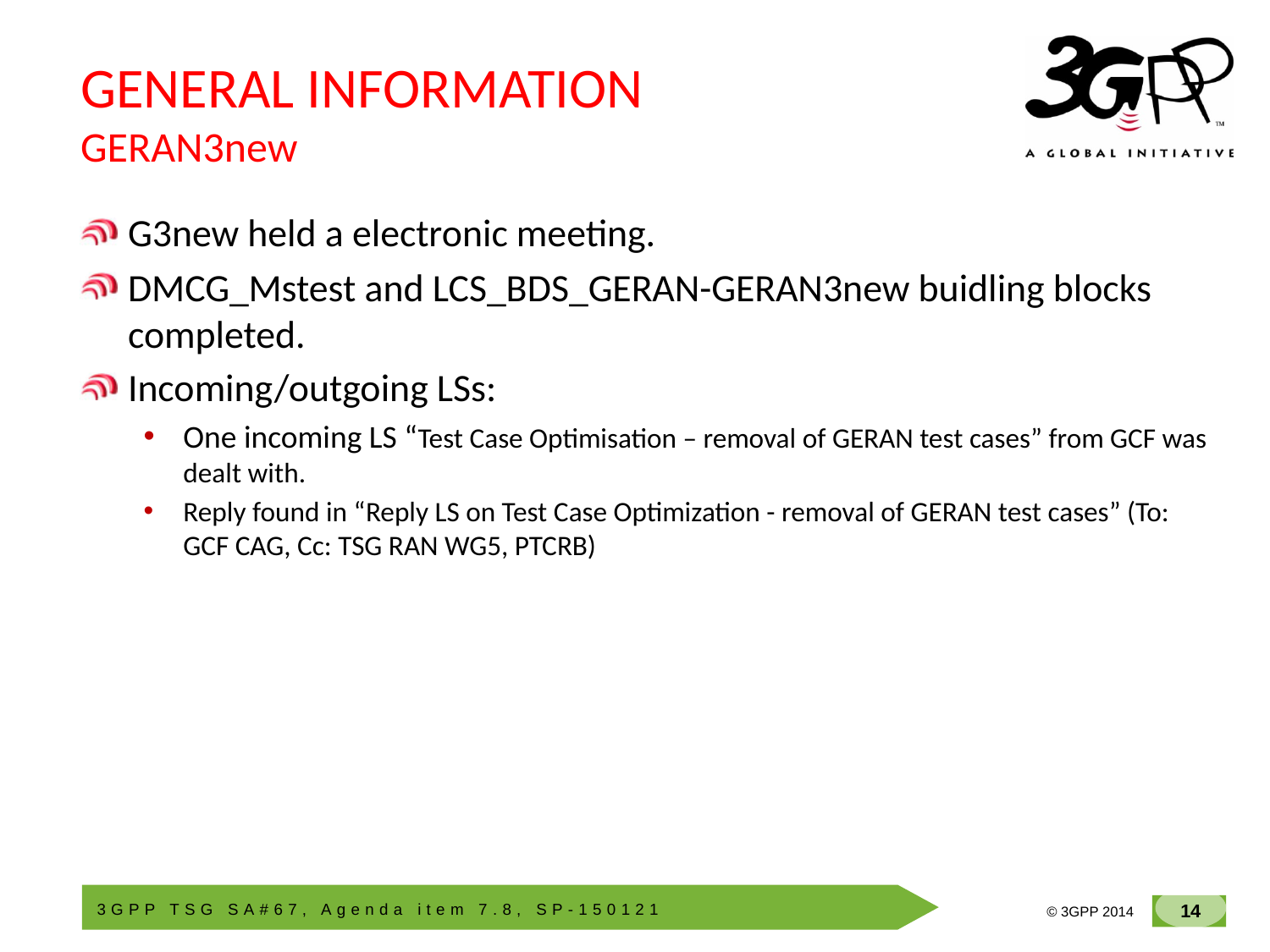

# GENERAL INFORMATION GERAN3new
G3new held a electronic meeting.
DMCG_Mstest and LCS_BDS_GERAN-GERAN3new buidling blocks completed.
Incoming/outgoing LSs:
One incoming LS “Test Case Optimisation – removal of GERAN test cases” from GCF was dealt with.
Reply found in “Reply LS on Test Case Optimization - removal of GERAN test cases” (To: GCF CAG, Cc: TSG RAN WG5, PTCRB)